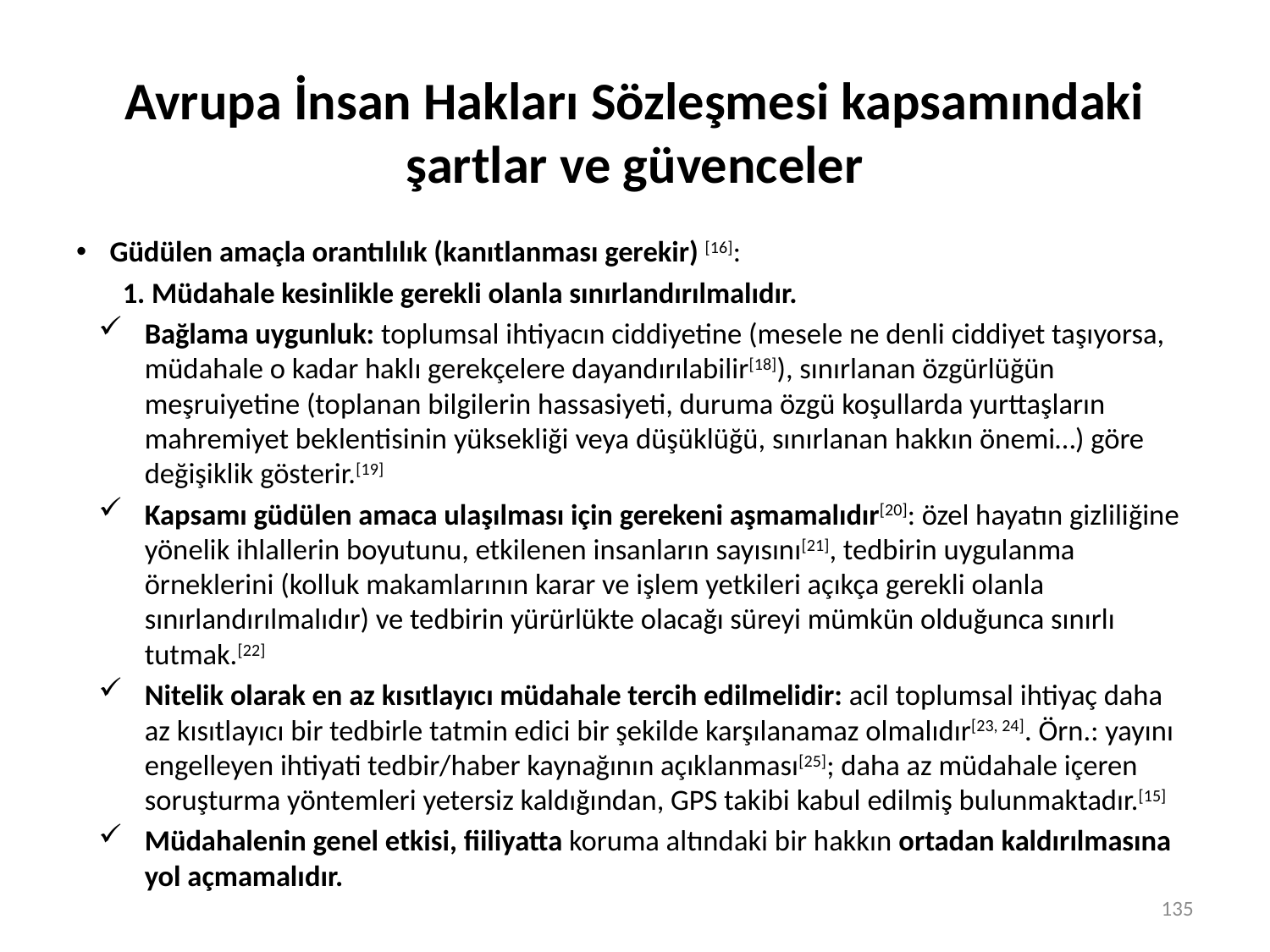

# Avrupa İnsan Hakları Sözleşmesi kapsamındaki şartlar ve güvenceler
Güdülen amaçla orantılılık (kanıtlanması gerekir) [16]:
1. Müdahale kesinlikle gerekli olanla sınırlandırılmalıdır.
Bağlama uygunluk: toplumsal ihtiyacın ciddiyetine (mesele ne denli ciddiyet taşıyorsa, müdahale o kadar haklı gerekçelere dayandırılabilir[18]), sınırlanan özgürlüğün meşruiyetine (toplanan bilgilerin hassasiyeti, duruma özgü koşullarda yurttaşların mahremiyet beklentisinin yüksekliği veya düşüklüğü, sınırlanan hakkın önemi…) göre değişiklik gösterir.[19]
Kapsamı güdülen amaca ulaşılması için gerekeni aşmamalıdır[20]: özel hayatın gizliliğine yönelik ihlallerin boyutunu, etkilenen insanların sayısını[21], tedbirin uygulanma örneklerini (kolluk makamlarının karar ve işlem yetkileri açıkça gerekli olanla sınırlandırılmalıdır) ve tedbirin yürürlükte olacağı süreyi mümkün olduğunca sınırlı tutmak.[22]
Nitelik olarak en az kısıtlayıcı müdahale tercih edilmelidir: acil toplumsal ihtiyaç daha az kısıtlayıcı bir tedbirle tatmin edici bir şekilde karşılanamaz olmalıdır[23, 24]. Örn.: yayını engelleyen ihtiyati tedbir/haber kaynağının açıklanması[25]; daha az müdahale içeren soruşturma yöntemleri yetersiz kaldığından, GPS takibi kabul edilmiş bulunmaktadır.[15]
Müdahalenin genel etkisi, fiiliyatta koruma altındaki bir hakkın ortadan kaldırılmasına yol açmamalıdır.

135